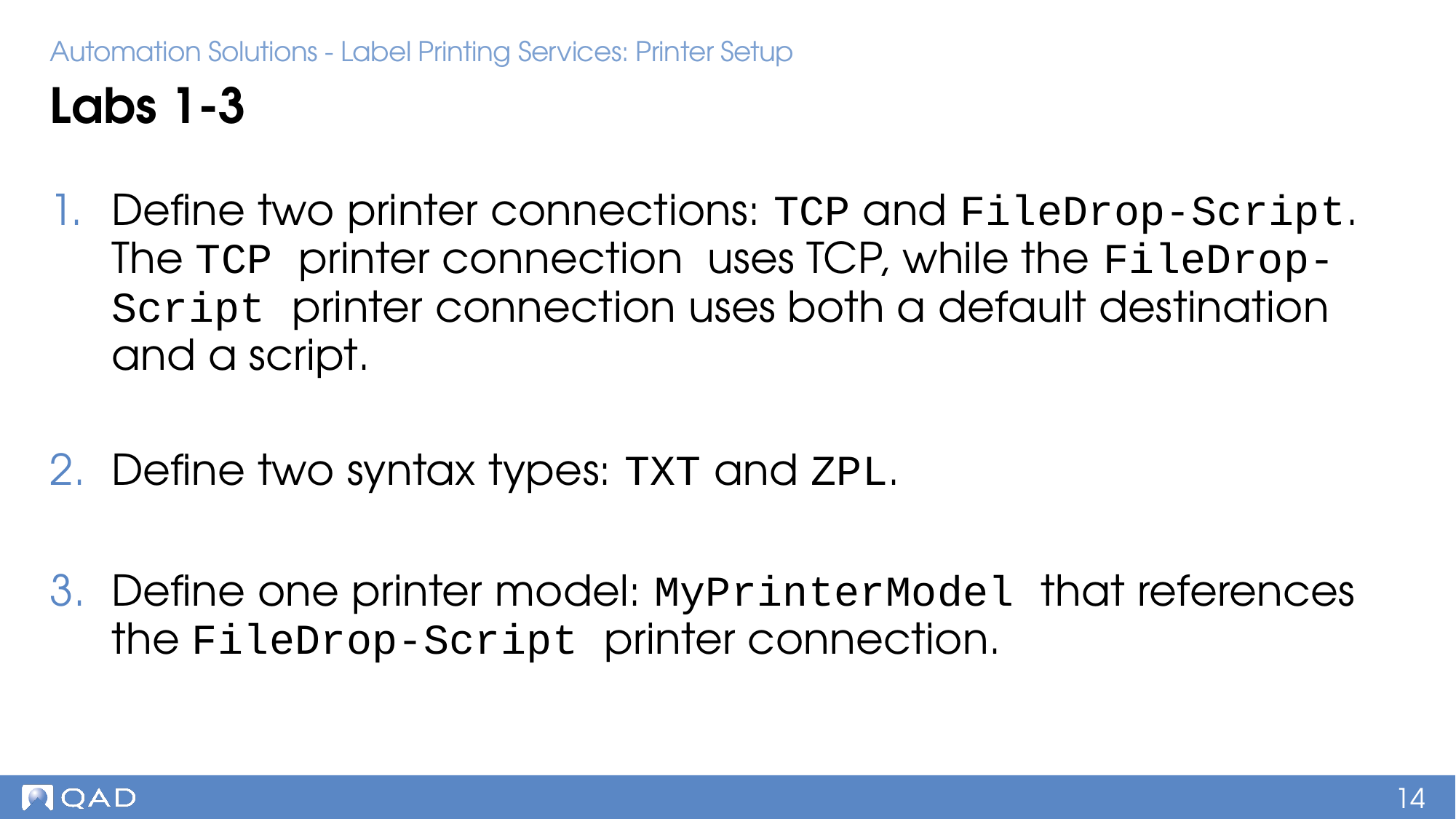

Automation Solutions - Label Printing Services: Printer Setup
# Labs 1-3
Define two printer connections: TCP and FileDrop-Script. The TCP printer connection  uses TCP, while the FileDrop-Script printer connection uses both a default destination and a script.

Define two syntax types: TXT and ZPL.

Define one printer model: MyPrinterModel that references the FileDrop-Script printer connection.

14